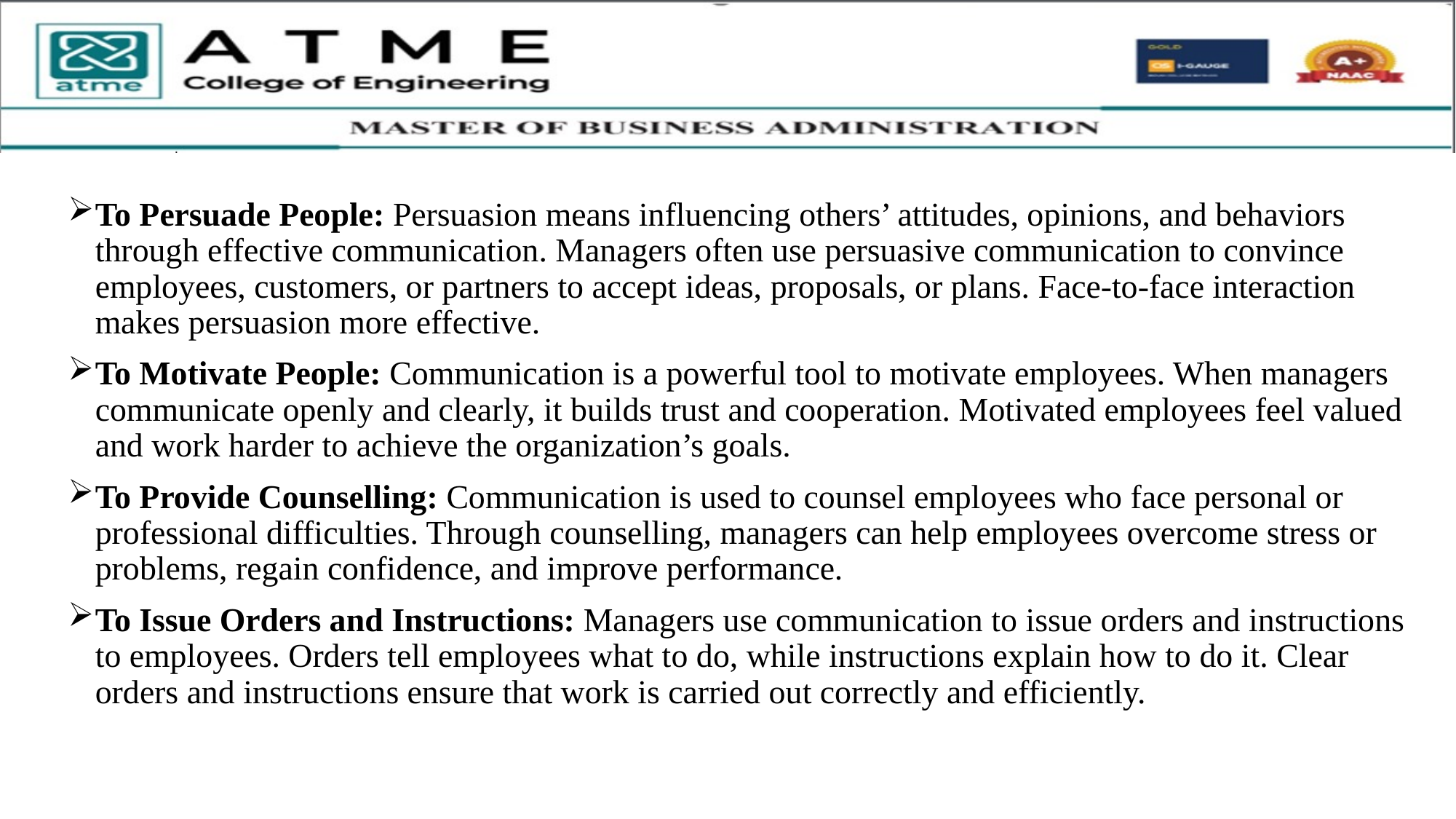

To Persuade People: Persuasion means influencing others’ attitudes, opinions, and behaviors through effective communication. Managers often use persuasive communication to convince employees, customers, or partners to accept ideas, proposals, or plans. Face-to-face interaction makes persuasion more effective.
To Motivate People: Communication is a powerful tool to motivate employees. When managers communicate openly and clearly, it builds trust and cooperation. Motivated employees feel valued and work harder to achieve the organization’s goals.
To Provide Counselling: Communication is used to counsel employees who face personal or professional difficulties. Through counselling, managers can help employees overcome stress or problems, regain confidence, and improve performance.
To Issue Orders and Instructions: Managers use communication to issue orders and instructions to employees. Orders tell employees what to do, while instructions explain how to do it. Clear orders and instructions ensure that work is carried out correctly and efficiently.